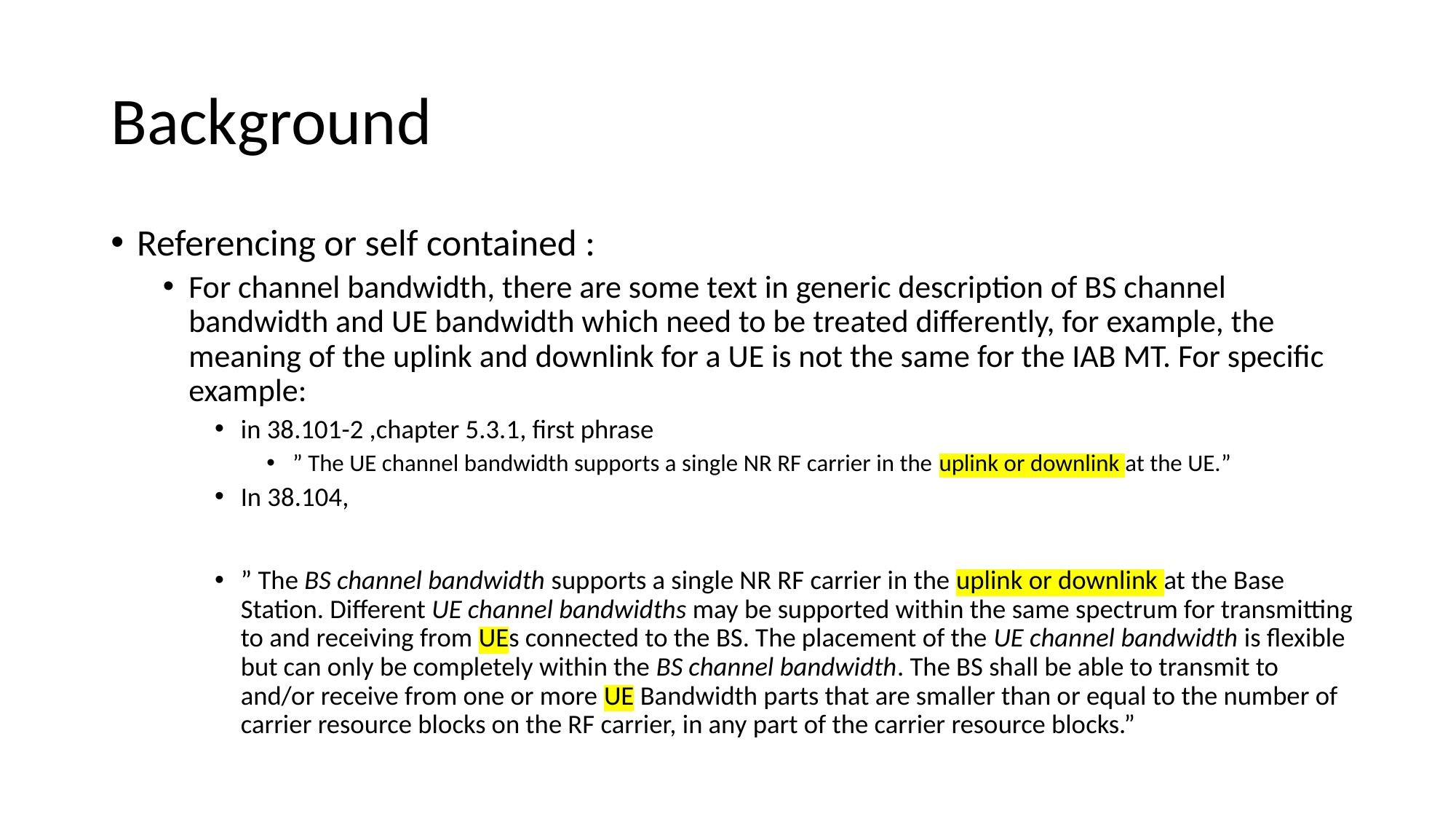

# Background
Referencing or self contained :
For channel bandwidth, there are some text in generic description of BS channel bandwidth and UE bandwidth which need to be treated differently, for example, the meaning of the uplink and downlink for a UE is not the same for the IAB MT. For specific example:
in 38.101-2 ,chapter 5.3.1, first phrase
” The UE channel bandwidth supports a single NR RF carrier in the uplink or downlink at the UE.”
In 38.104,

” The BS channel bandwidth supports a single NR RF carrier in the uplink or downlink at the Base Station. Different UE channel bandwidths may be supported within the same spectrum for transmitting to and receiving from UEs connected to the BS. The placement of the UE channel bandwidth is flexible but can only be completely within the BS channel bandwidth. The BS shall be able to transmit to and/or receive from one or more UE Bandwidth parts that are smaller than or equal to the number of carrier resource blocks on the RF carrier, in any part of the carrier resource blocks.”